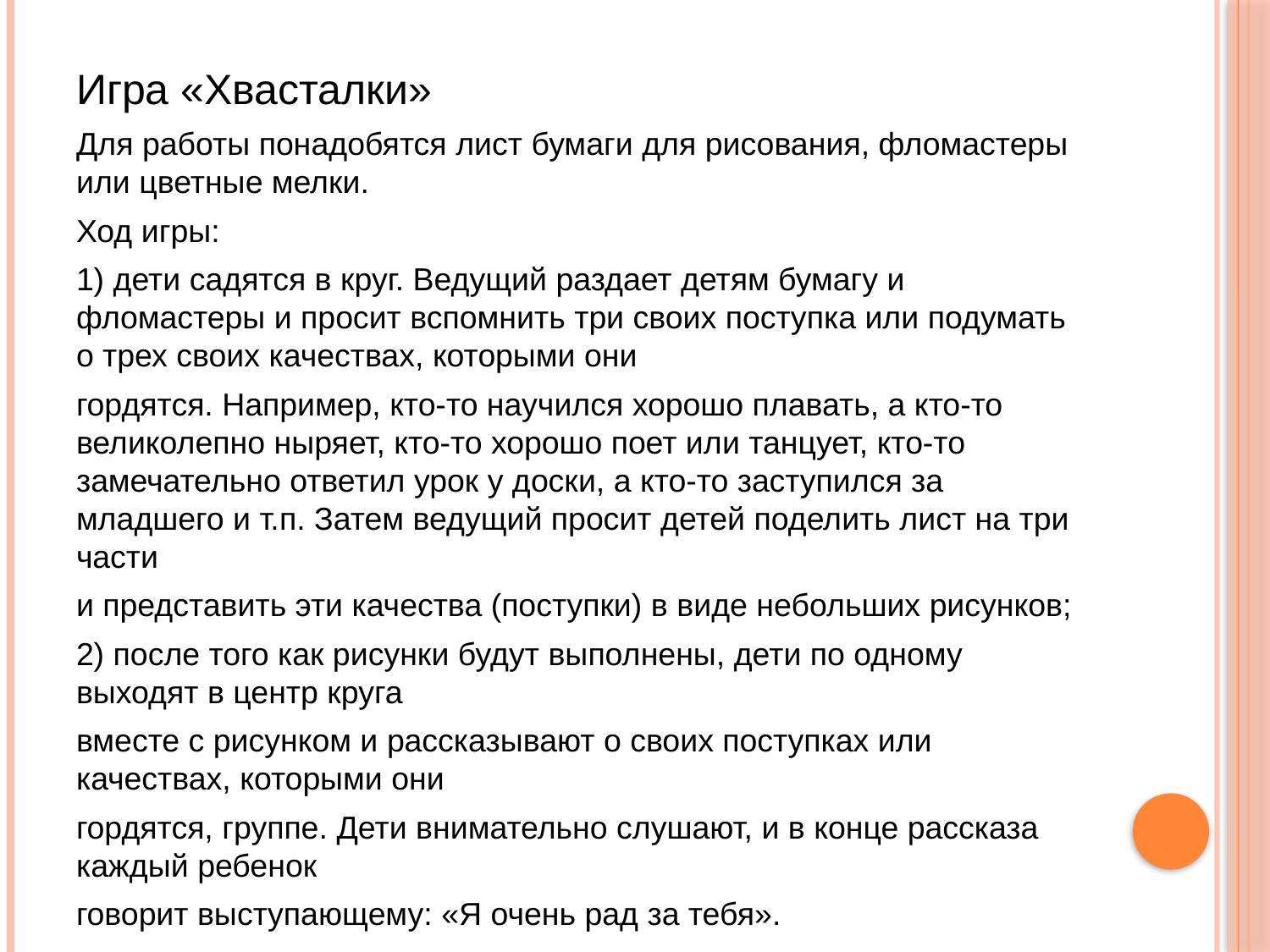

Игра «Хвасталки»
Для работы понадобятся лист бумаги для рисования, фломастеры или цветные мелки.
Ход игры:
1) дети садятся в круг. Ведущий раздает детям бумагу и фломастеры и просит вспомнить три своих поступка или подумать о трех своих качествах, которыми они
гордятся. Например, кто-то научился хорошо плавать, а кто-то великолепно ныряет, кто-то хорошо поет или танцует, кто-то замечательно ответил урок у доски, а кто-то заступился за младшего и т.п. Затем ведущий просит детей поделить лист на три части
и представить эти качества (поступки) в виде небольших рисунков;
2) после того как рисунки будут выполнены, дети по одному выходят в центр круга
вместе с рисунком и рассказывают о своих поступках или качествах, которыми они
гордятся, группе. Дети внимательно слушают, и в конце рассказа каждый ребенок
говорит выступающему: «Я очень рад за тебя».